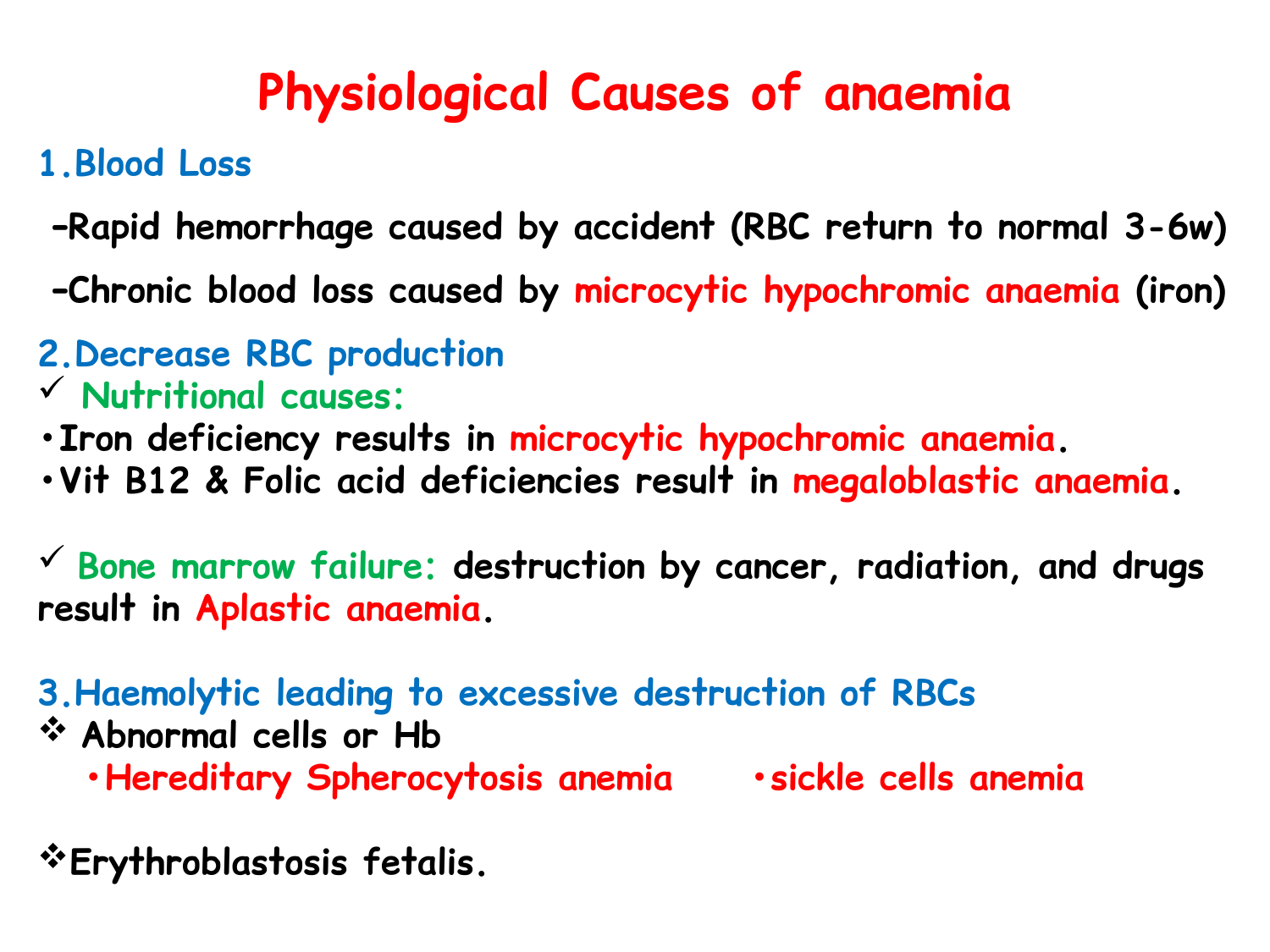

Physiological Causes of anaemia
1.Blood Loss
 –Rapid hemorrhage caused by accident (RBC return to normal 3-6w)
 –Chronic blood loss caused by microcytic hypochromic anaemia (iron)
2.Decrease RBC production
 Nutritional causes:
•Iron deficiency results in microcytic hypochromic anaemia.
•Vit B12 & Folic acid deficiencies result in megaloblastic anaemia.

 Bone marrow failure: destruction by cancer, radiation, and drugs result in Aplastic anaemia.

3.Haemolytic leading to excessive destruction of RBCs
 Abnormal cells or Hb
   •Hereditary Spherocytosis anemia     •sickle cells anemia

Erythroblastosis fetalis.